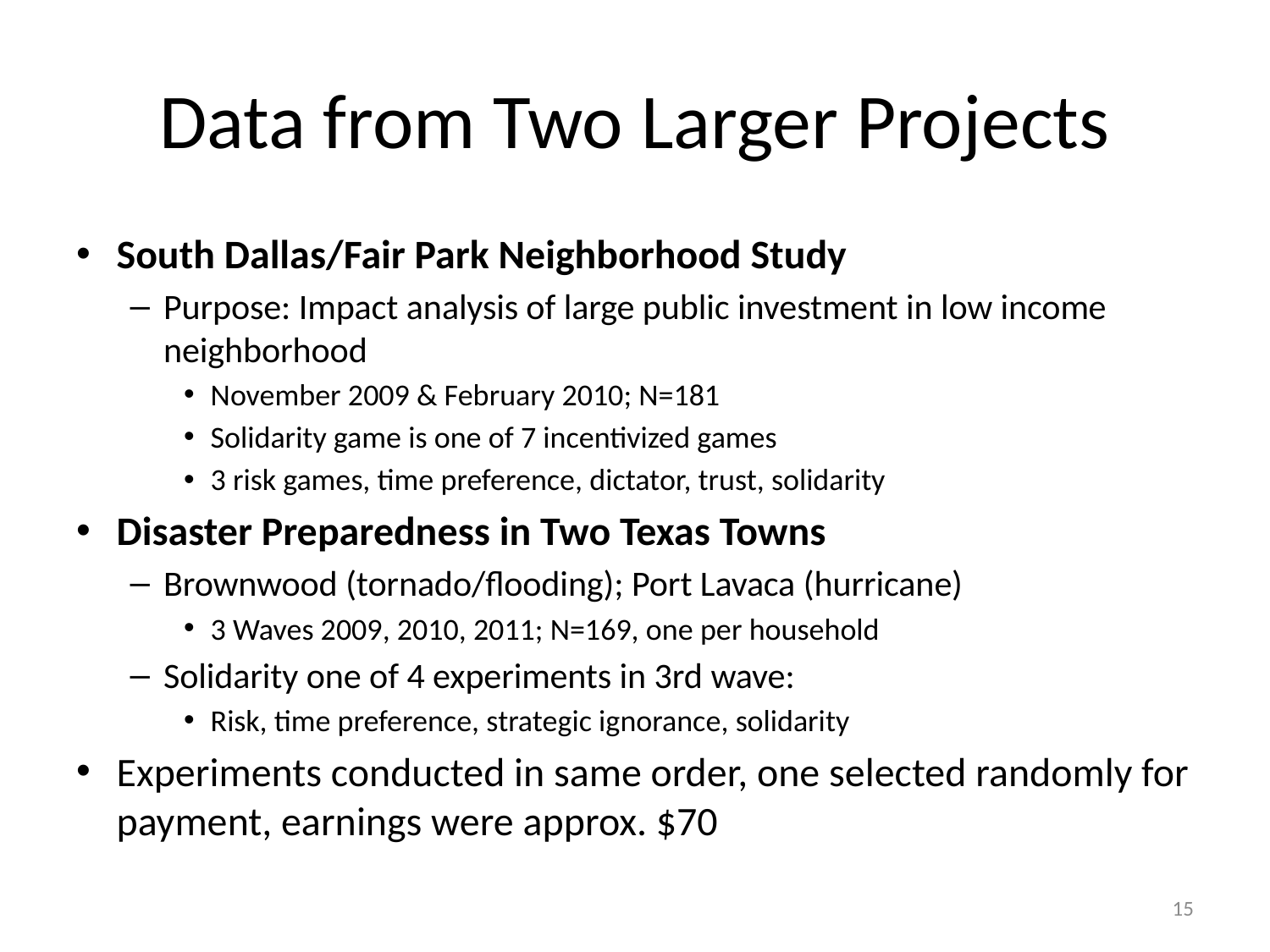

# Data from Two Larger Projects
South Dallas/Fair Park Neighborhood Study
Purpose: Impact analysis of large public investment in low income neighborhood
November 2009 & February 2010; N=181
Solidarity game is one of 7 incentivized games
3 risk games, time preference, dictator, trust, solidarity
Disaster Preparedness in Two Texas Towns
Brownwood (tornado/flooding); Port Lavaca (hurricane)
3 Waves 2009, 2010, 2011; N=169, one per household
Solidarity one of 4 experiments in 3rd wave:
Risk, time preference, strategic ignorance, solidarity
Experiments conducted in same order, one selected randomly for payment, earnings were approx. $70
15